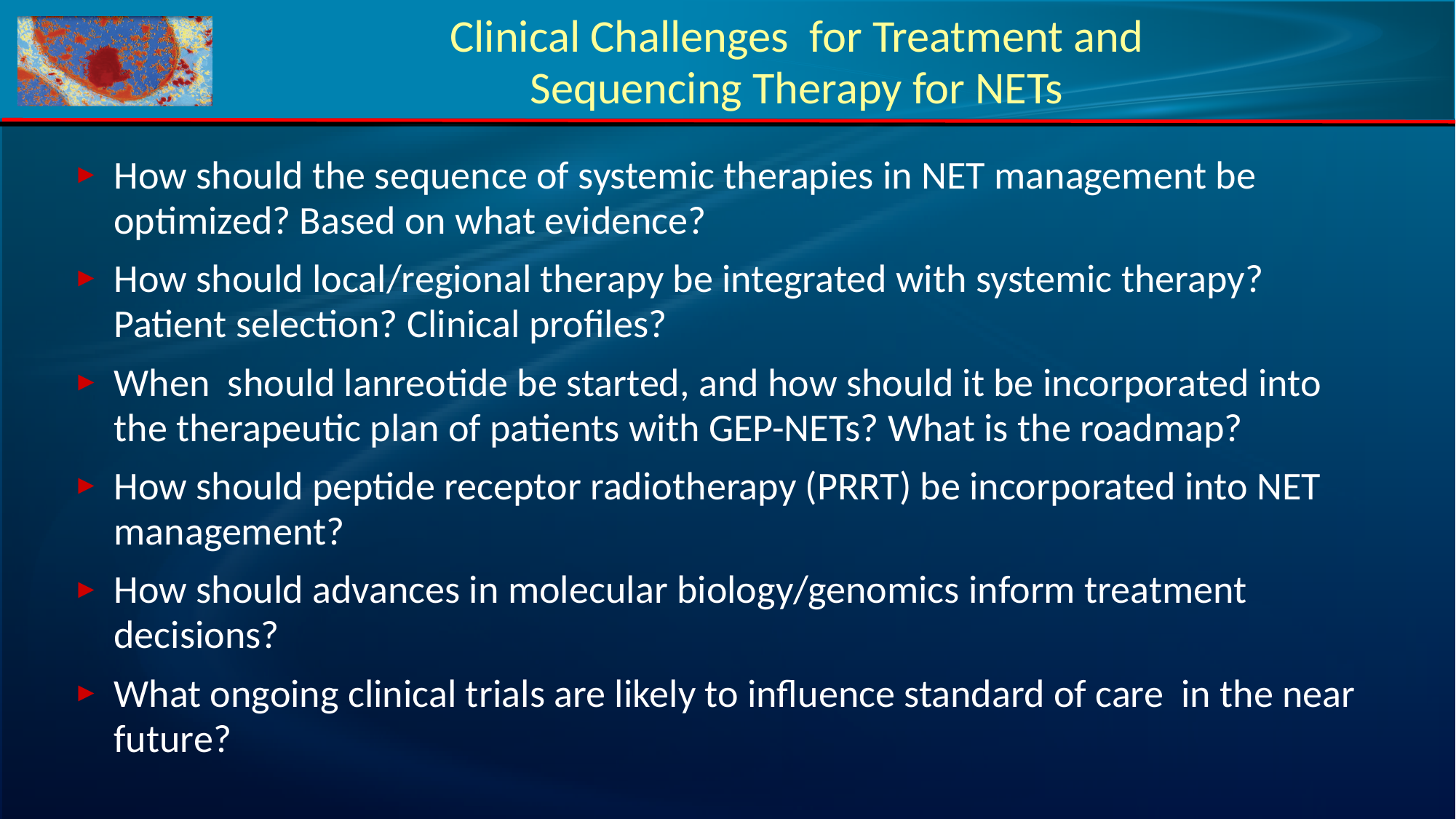

# Clinical Challenges  for Treatment and Sequencing Therapy for NETs
How should the sequence of systemic therapies in NET management be optimized? Based on what evidence?
How should local/regional therapy be integrated with systemic therapy? Patient selection? Clinical profiles?
When  should lanreotide be started, and how should it be incorporated into the therapeutic plan of patients with GEP-NETs? What is the roadmap?
How should peptide receptor radiotherapy (PRRT) be incorporated into NET management?
How should advances in molecular biology/genomics inform treatment decisions?
What ongoing clinical trials are likely to influence standard of care  in the near future?